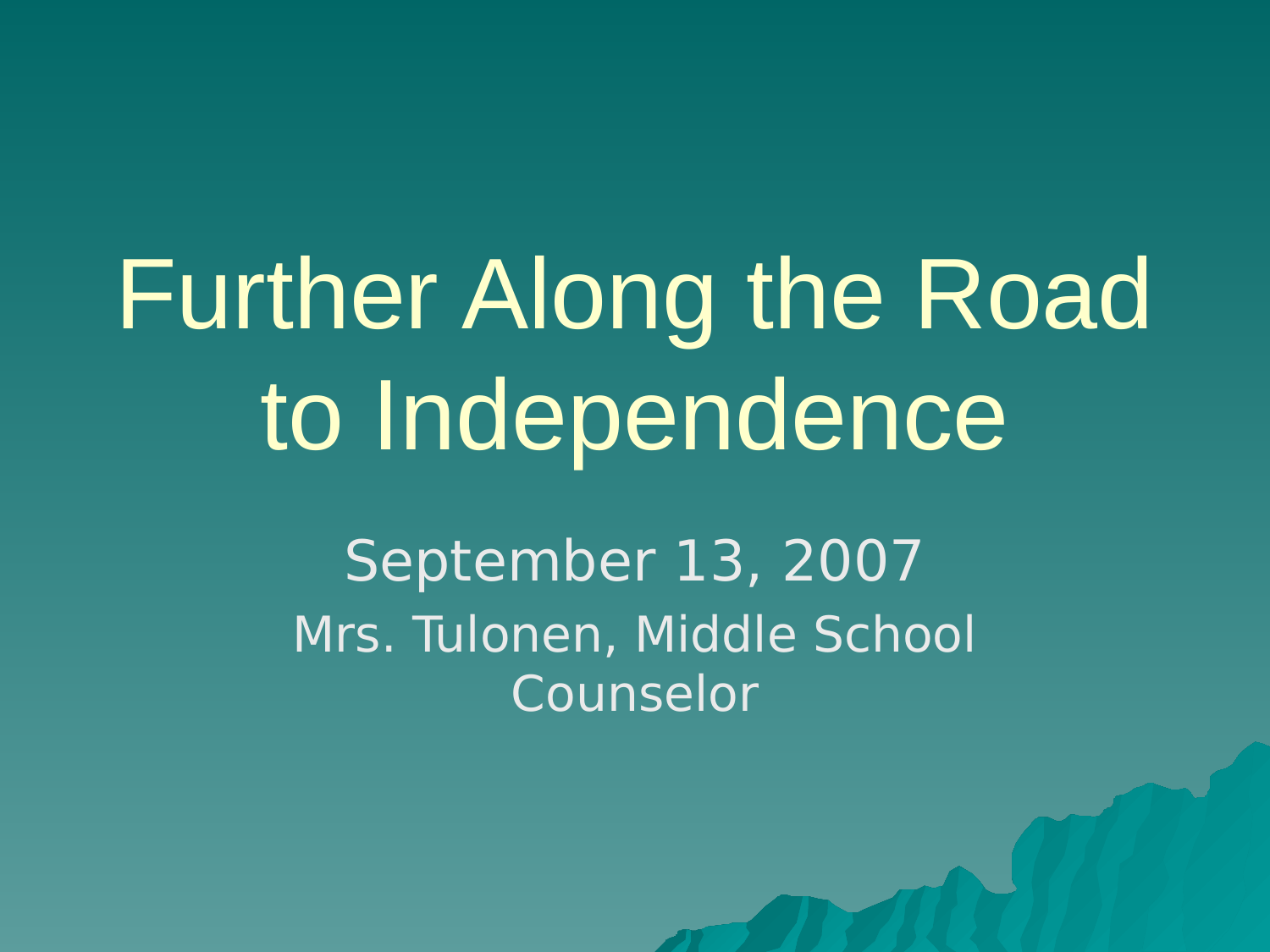

# Further Along the Road to Independence
September 13, 2007
Mrs. Tulonen, Middle School Counselor